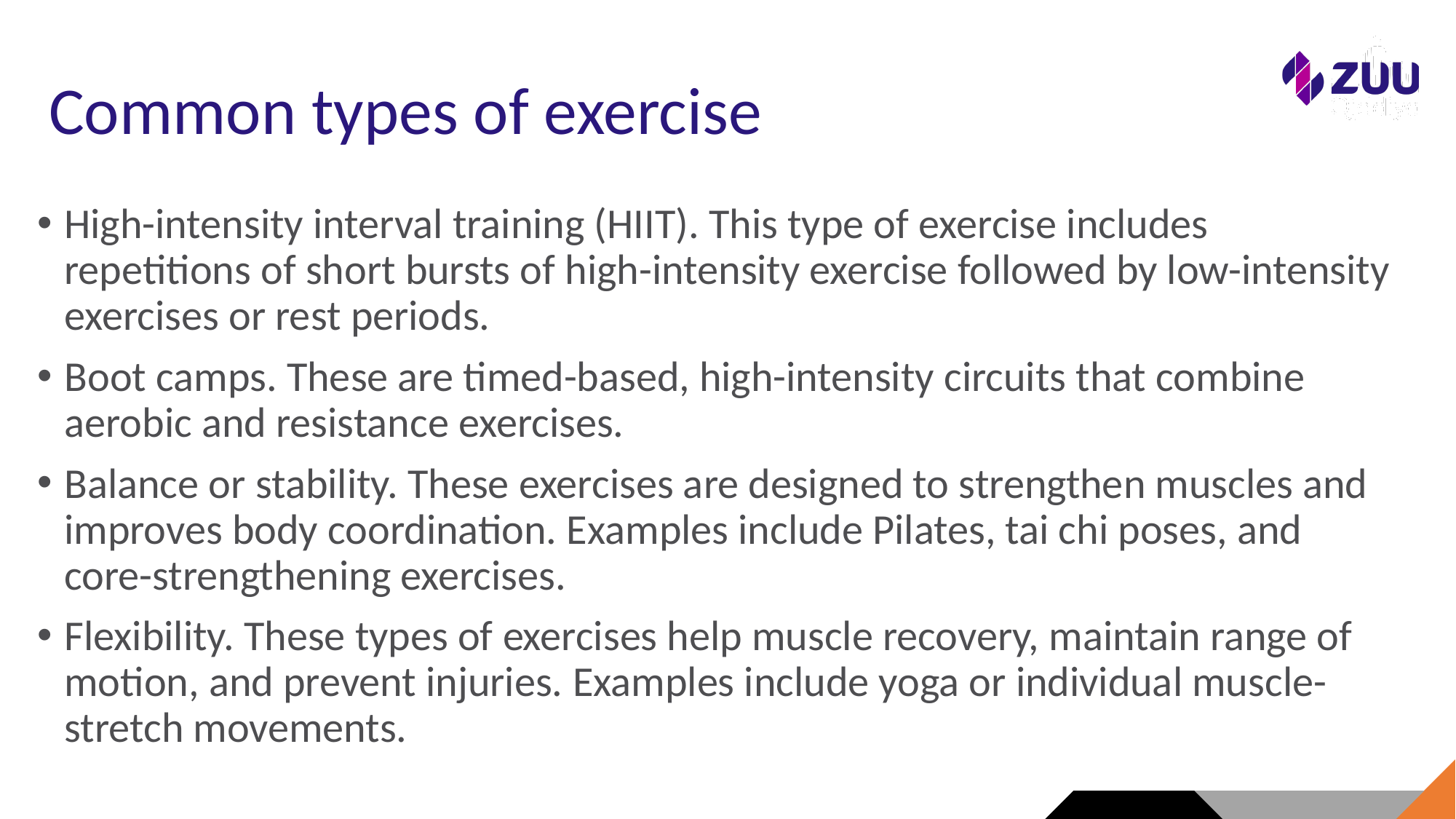

# Common types of exercise
High-intensity interval training (HIIT). This type of exercise includes repetitions of short bursts of high-intensity exercise followed by low-intensity exercises or rest periods.
Boot camps. These are timed-based, high-intensity circuits that combine aerobic and resistance exercises.
Balance or stability. These exercises are designed to strengthen muscles and improves body coordination. Examples include Pilates, tai chi poses, and core-strengthening exercises.
Flexibility. These types of exercises help muscle recovery, maintain range of motion, and prevent injuries. Examples include yoga or individual muscle-stretch movements.

3